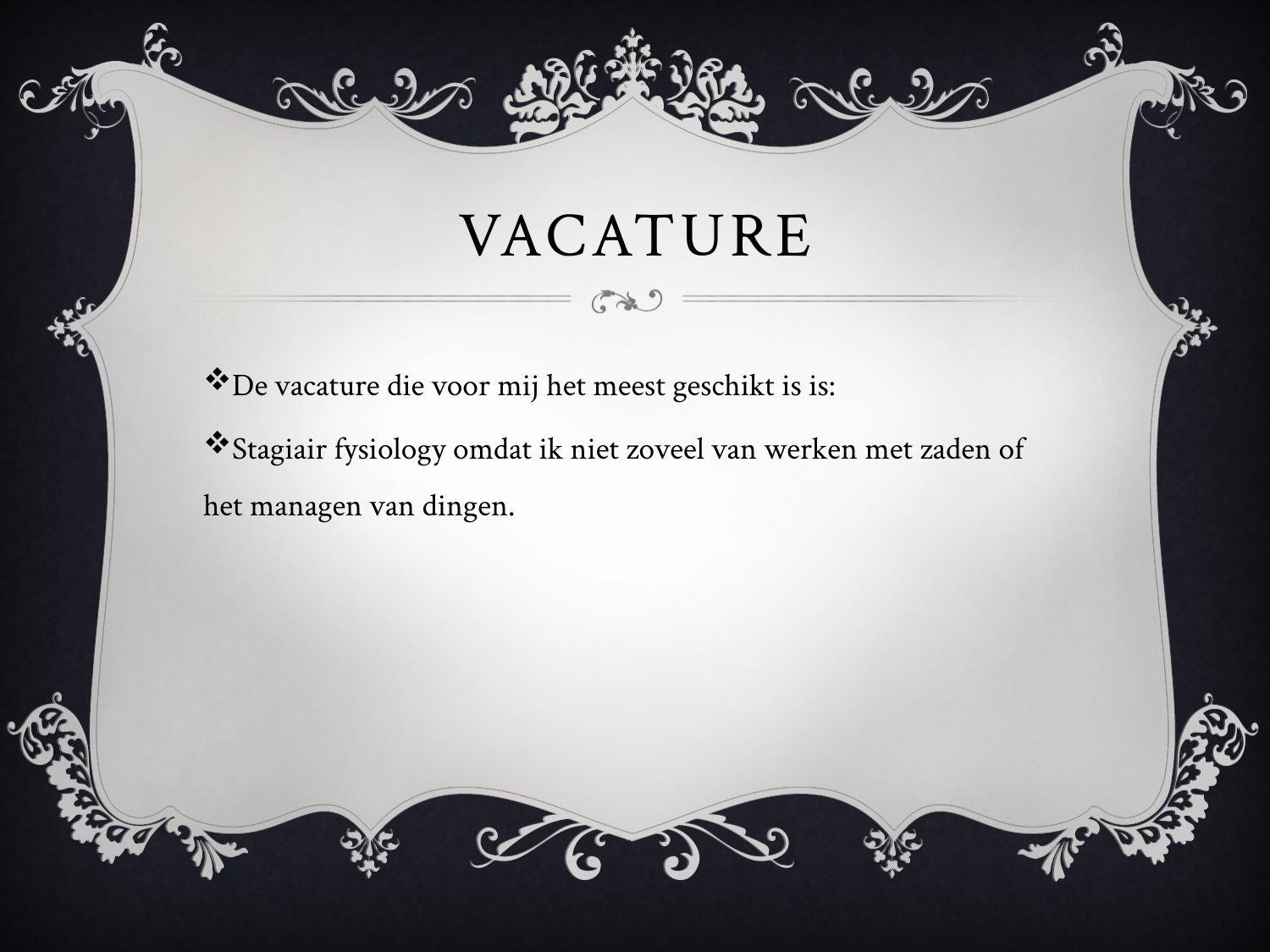

# vacature
De vacature die voor mij het meest geschikt is is:
Stagiair fysiology omdat ik niet zoveel van werken met zaden of het managen van dingen.